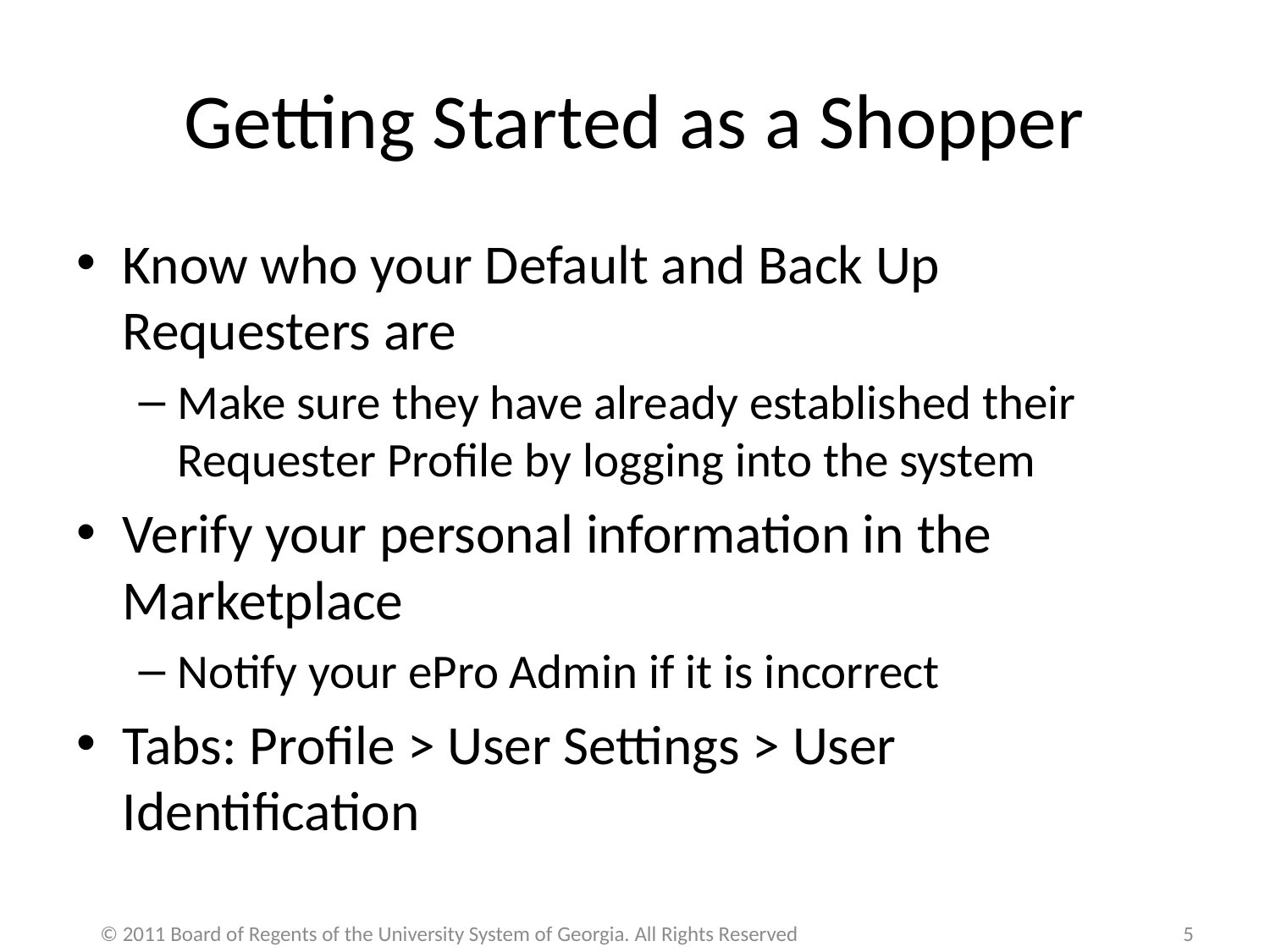

# Getting Started as a Shopper
Know who your Default and Back Up Requesters are
Make sure they have already established their Requester Profile by logging into the system
Verify your personal information in the Marketplace
Notify your ePro Admin if it is incorrect
Tabs: Profile > User Settings > User Identification

© 2011 Board of Regents of the University System of Georgia. All Rights Reserved
5